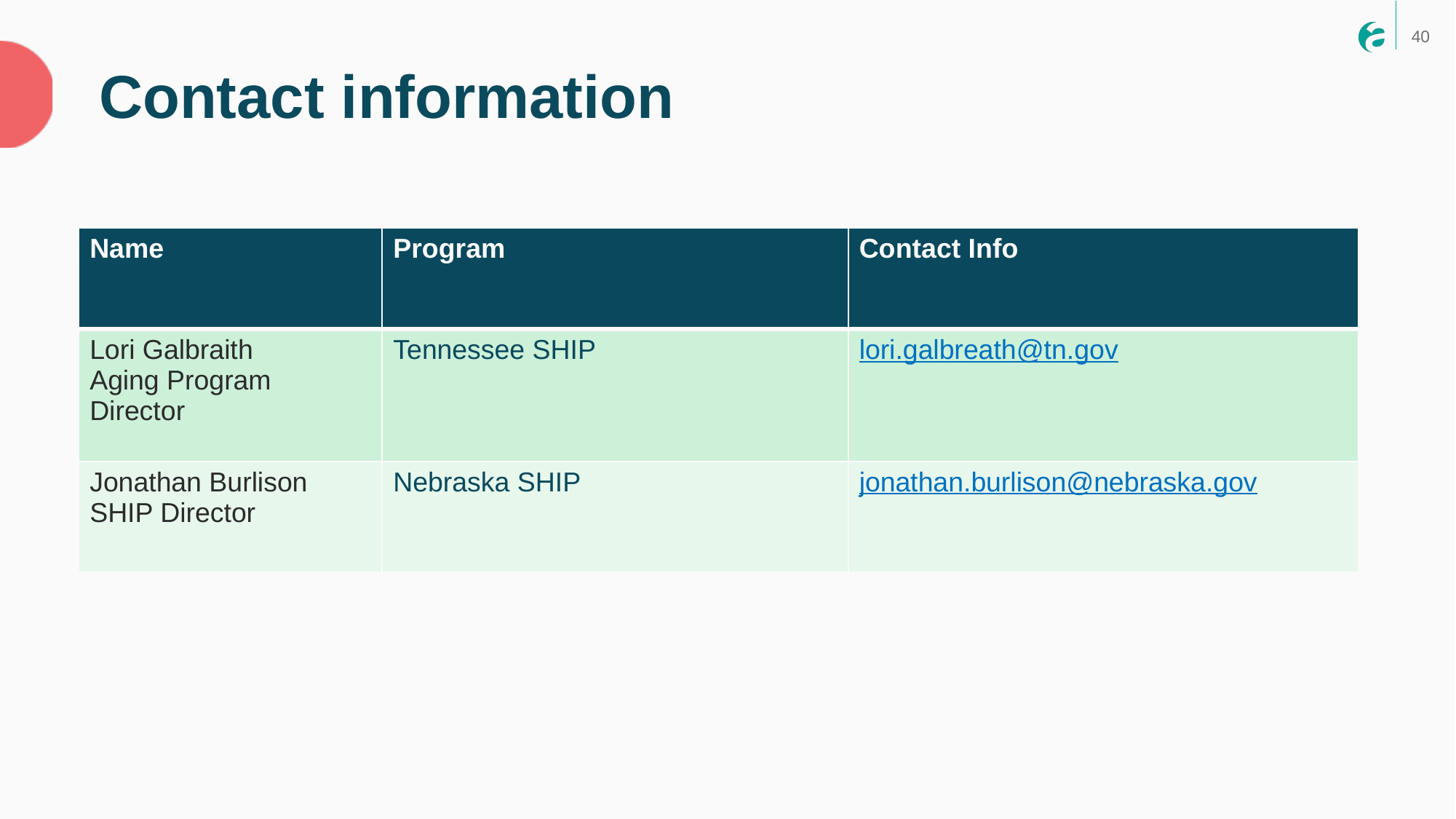

40
Contact information
| Name | Program | Contact Info |
| --- | --- | --- |
| Lori Galbraith Aging Program Director | Tennessee SHIP | lori.galbreath@tn.gov |
| Jonathan Burlison SHIP Director | Nebraska SHIP | jonathan.burlison@nebraska.gov |